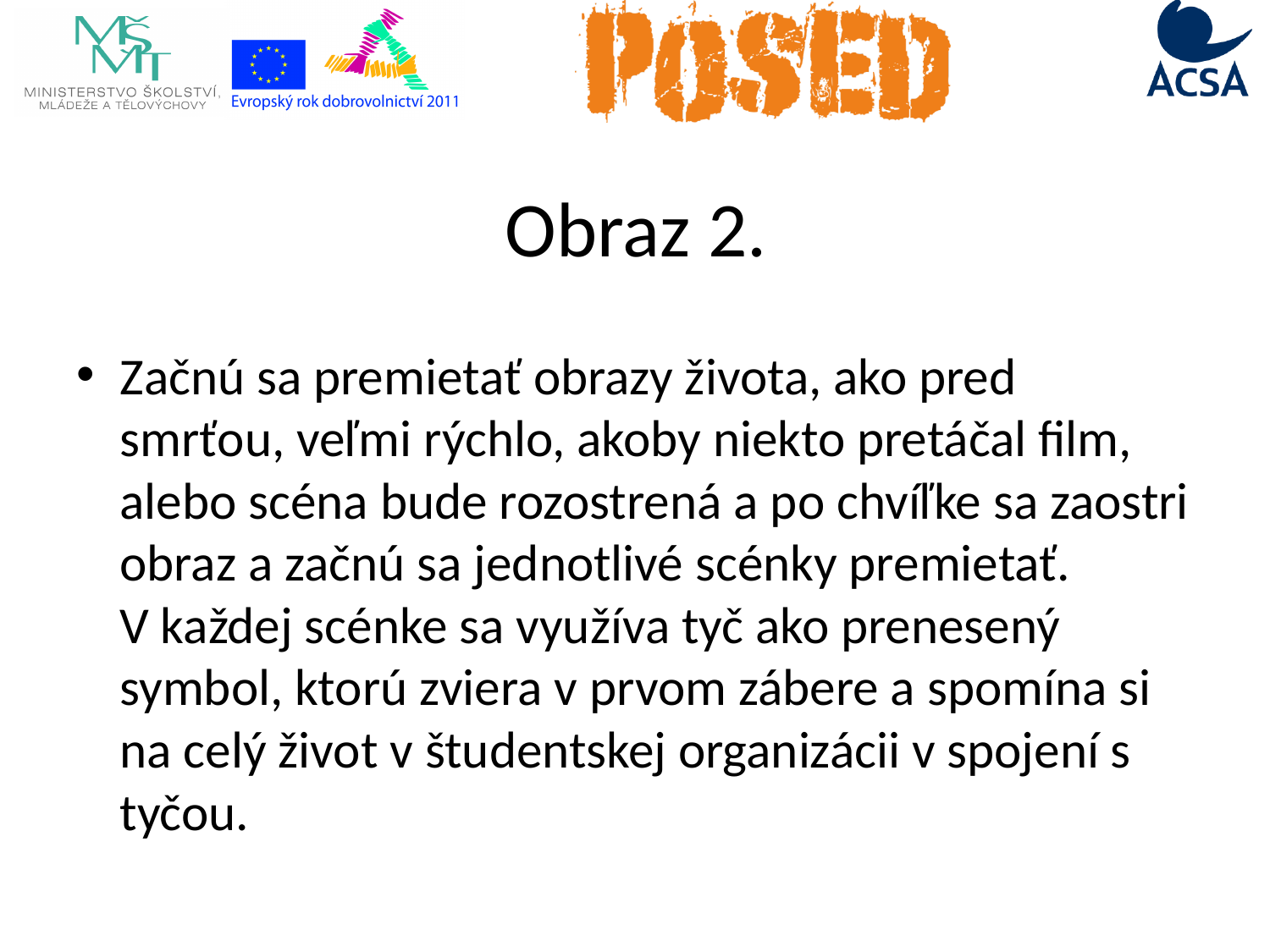

# Obraz 2.
Začnú sa premietať obrazy života, ako pred smrťou, veľmi rýchlo, akoby niekto pretáčal film, alebo scéna bude rozostrená a po chvíľke sa zaostri obraz a začnú sa jednotlivé scénky premietať. V každej scénke sa využíva tyč ako prenesený symbol, ktorú zviera v prvom zábere a spomína si na celý život v študentskej organizácii v spojení s tyčou.